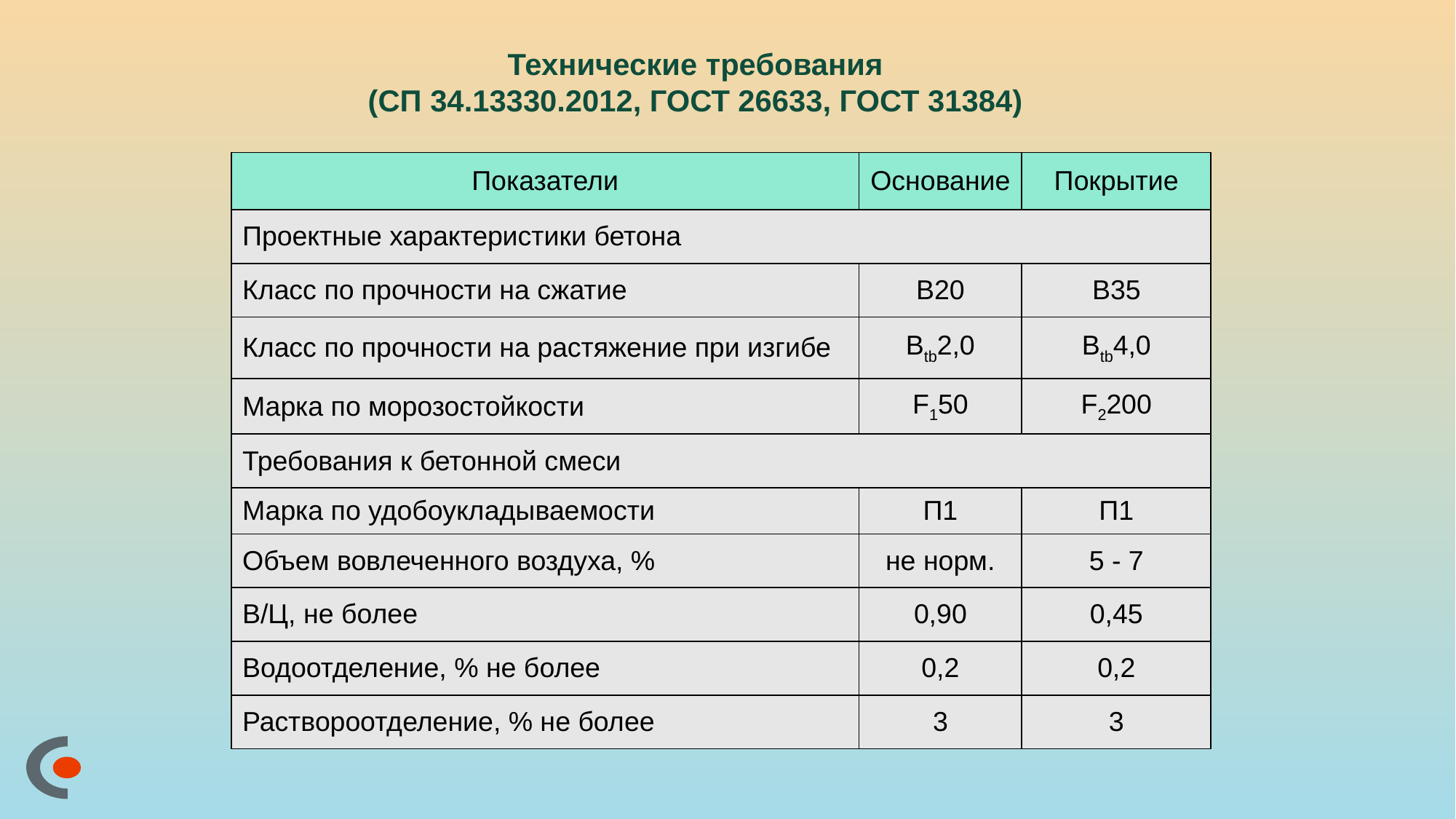

# Технические требования (СП 34.13330.2012, ГОСТ 26633, ГОСТ 31384)
| Показатели | Основание | Покрытие |
| --- | --- | --- |
| Проектные характеристики бетона |  |  |
| Класс по прочности на сжатие | В20 | В35 |
| Класс по прочности на растяжение при изгибе | Вtb2,0 | Вtb4,0 |
| Марка по морозостойкости | F150 | F2200 |
| Требования к бетонной смеси |  |  |
| Марка по удобоукладываемости | П1 | П1 |
| Объем вовлеченного воздуха, % | не норм. | 5 - 7 |
| В/Ц, не более | 0,90 | 0,45 |
| Водоотделение, % не более | 0,2 | 0,2 |
| Раствороотделение, % не более | 3 | 3 |